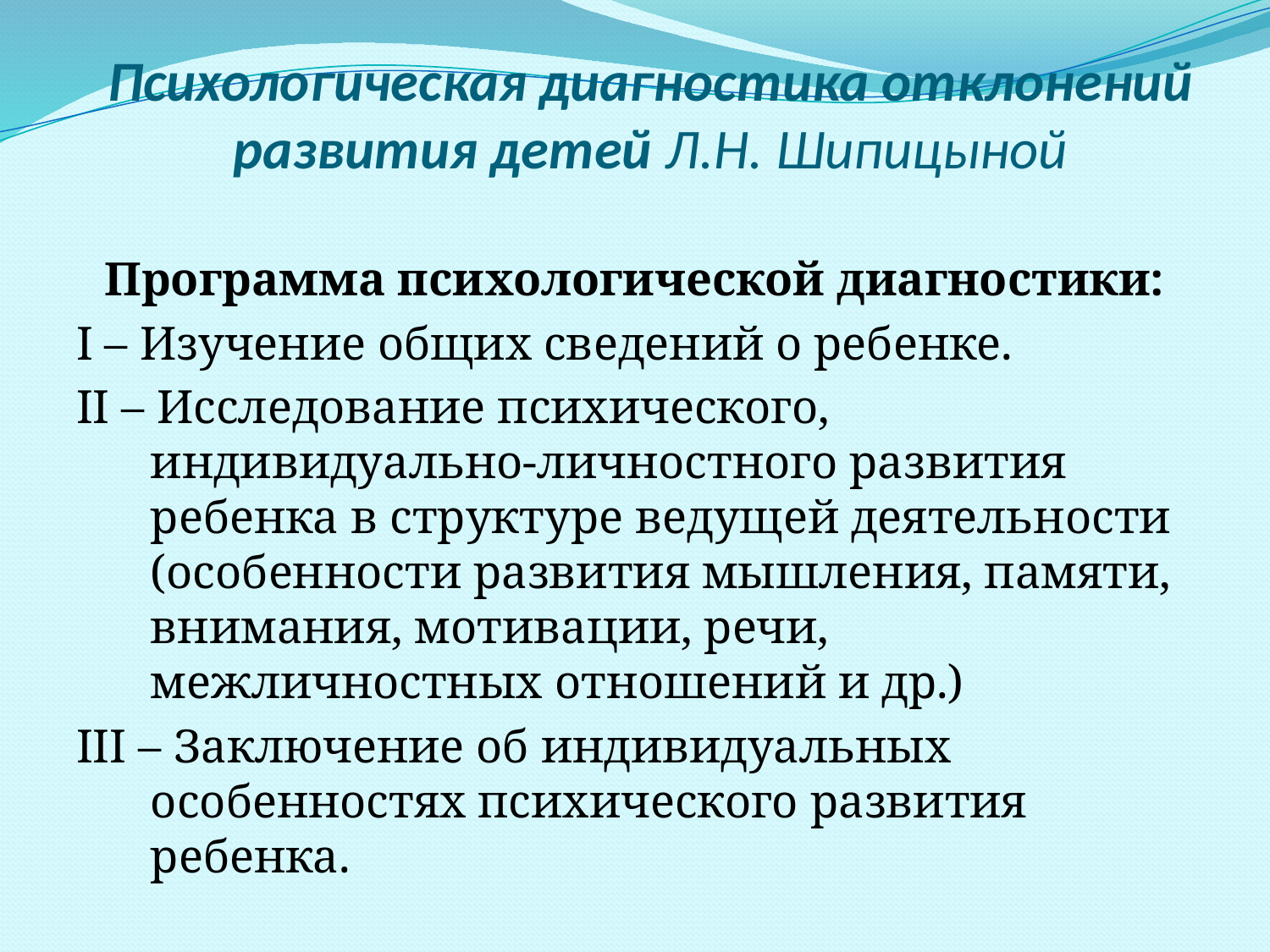

# Психологическая диагностика отклонений развития детей Л.Н. Шипицыной
Программа психологической диагностики:
I – Изучение общих сведений о ребенке.
II – Исследование психического, индивидуально-личностного развития ребенка в структуре ведущей деятельности (особенности развития мышления, памяти, внимания, мотивации, речи, межличностных отношений и др.)
III – Заключение об индивидуальных особенностях психического развития  ребенка.